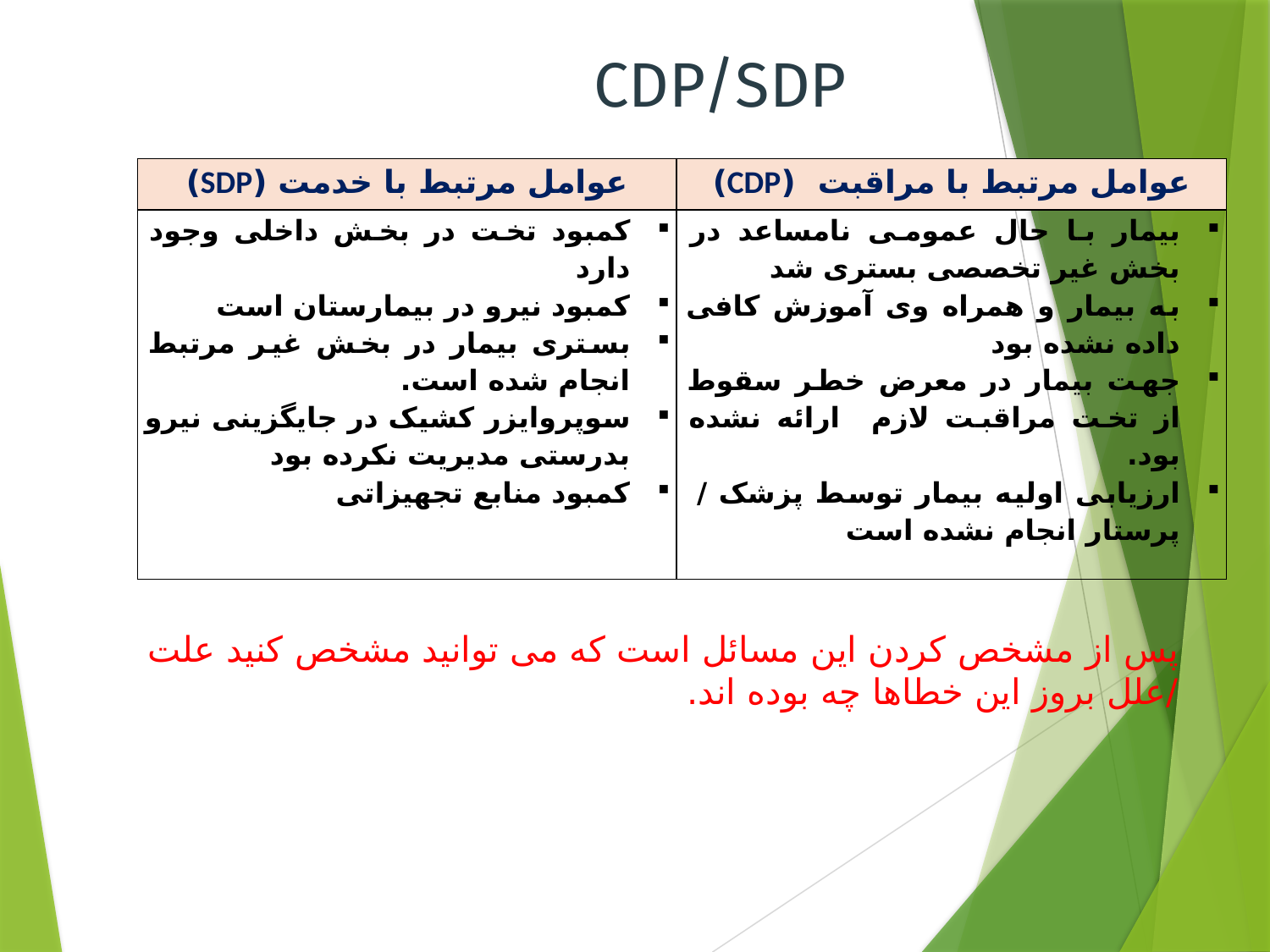

# CDP/SDP
| عوامل مرتبط با خدمت (SDP) | عوامل مرتبط با مراقبت (CDP) |
| --- | --- |
| کمبود تخت در بخش داخلی وجود دارد کمبود نیرو در بیمارستان است بستری بیمار در بخش غیر مرتبط انجام شده است. سوپروایزر کشیک در جایگزینی نیرو بدرستی مدیریت نکرده بود کمبود منابع تجهیزاتی | بیمار با حال عمومی نامساعد در بخش غیر تخصصی بستری شد به بیمار و همراه وی آموزش کافی داده نشده بود جهت بیمار در معرض خطر سقوط از تخت مراقبت لازم ارائه نشده بود. ارزیابی اولیه بیمار توسط پزشک / پرستار انجام نشده است |

پس از مشخص کردن این مسائل است که می توانید مشخص کنید علت /علل بروز این خطاها چه بوده اند.